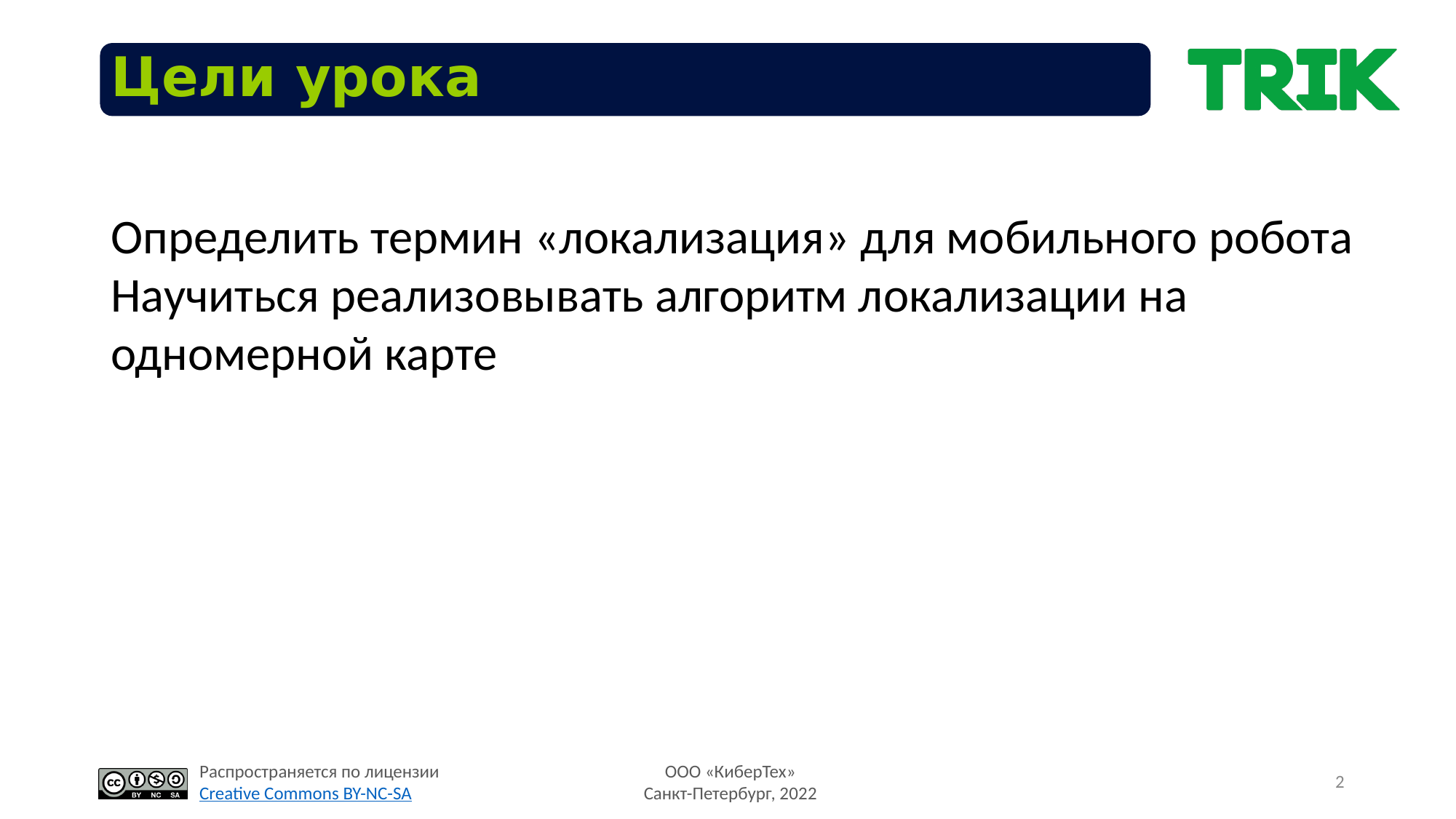

Цели урока

Определить термин «локализация» для мобильного робота
Научиться реализовывать алгоритм локализации на одномерной карте
2